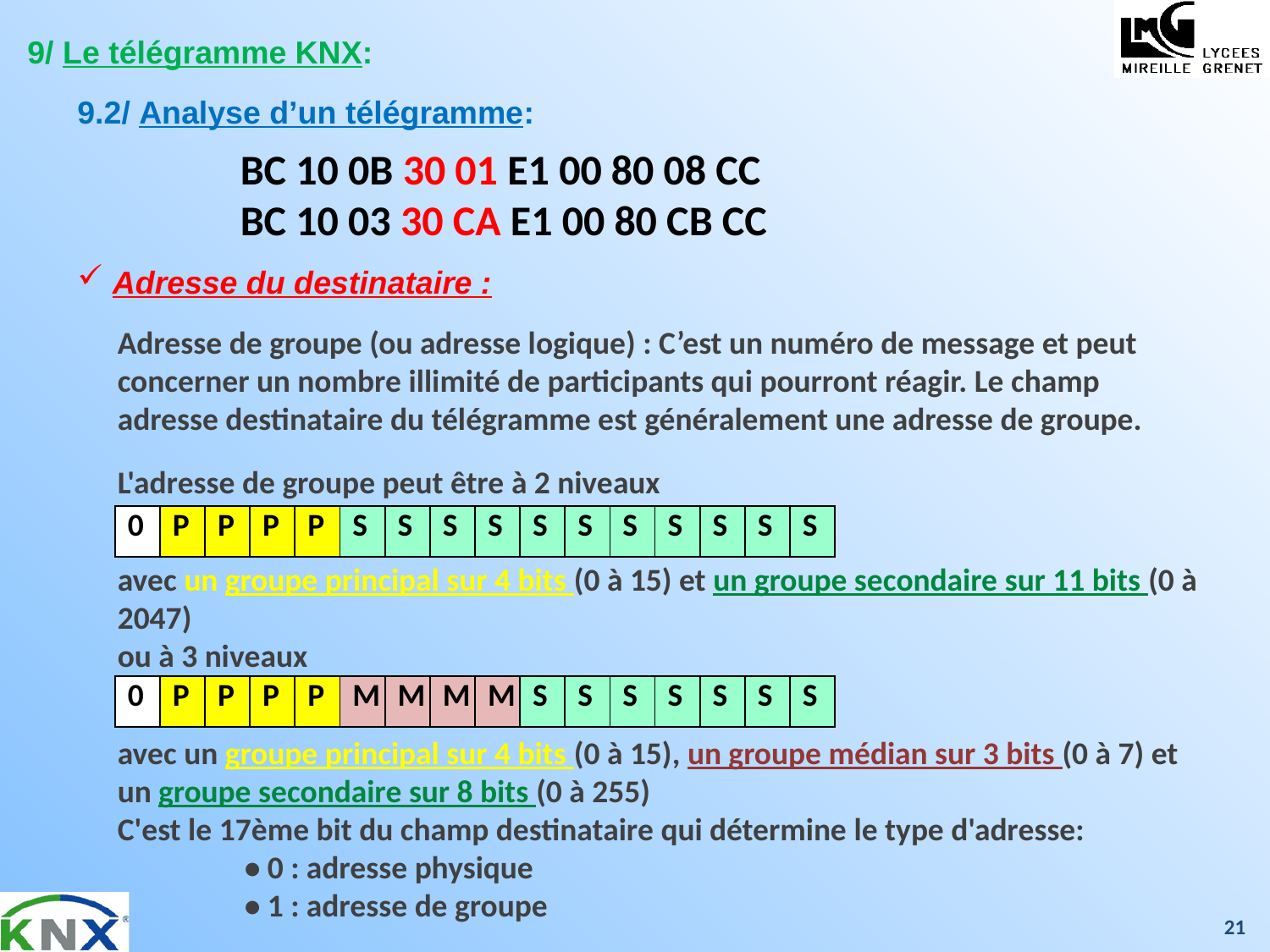

9/ Le télégramme KNX:
9.2/ Analyse d’un télégramme:
BC 10 0B 30 01 E1 00 80 08 CC
BC 10 03 30 CA E1 00 80 CB CC
 Adresse du destinataire :
Adresse de groupe (ou adresse logique) : C’est un numéro de message et peut concerner un nombre illimité de participants qui pourront réagir. Le champ adresse destinataire du télégramme est généralement une adresse de groupe.
L'adresse de groupe peut être à 2 niveaux

avec un groupe principal sur 4 bits (0 à 15) et un groupe secondaire sur 11 bits (0 à 2047)
ou à 3 niveaux

avec un groupe principal sur 4 bits (0 à 15), un groupe médian sur 3 bits (0 à 7) et un groupe secondaire sur 8 bits (0 à 255)
C'est le 17ème bit du champ destinataire qui détermine le type d'adresse:
	• 0 : adresse physique
	• 1 : adresse de groupe
| 0 | P | P | P | P | S | S | S | S | S | S | S | S | S | S | S |
| --- | --- | --- | --- | --- | --- | --- | --- | --- | --- | --- | --- | --- | --- | --- | --- |
| 0 | P | P | P | P | M | M | M | M | S | S | S | S | S | S | S |
| --- | --- | --- | --- | --- | --- | --- | --- | --- | --- | --- | --- | --- | --- | --- | --- |
21